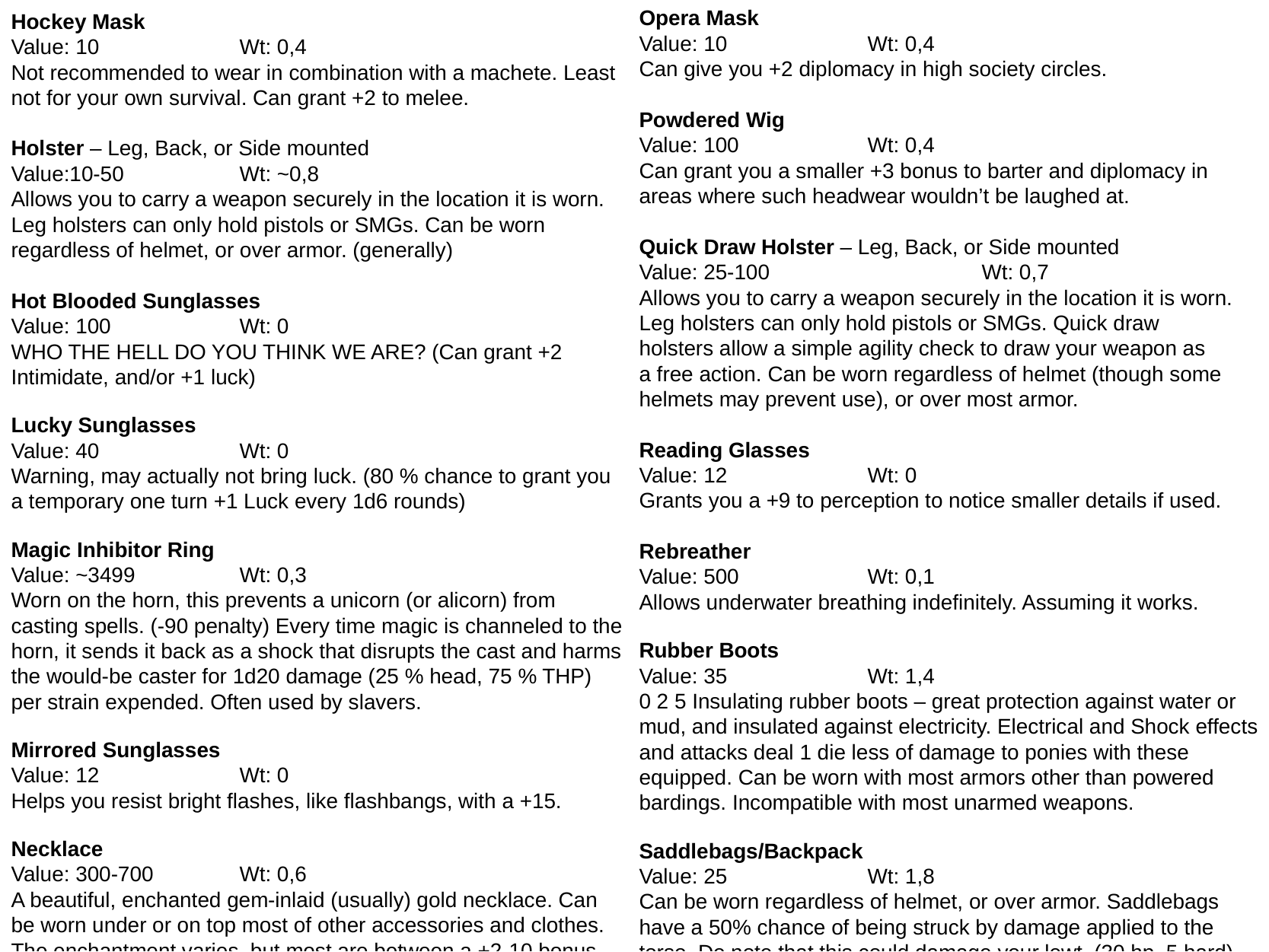

Opera Mask
Value: 10		Wt: 0,4
Can give you +2 diplomacy in high society circles.

Powdered Wig
Value: 100		Wt: 0,4
Can grant you a smaller +3 bonus to barter and diplomacy in areas where such headwear wouldn’t be laughed at.

Quick Draw Holster – Leg, Back, or Side mounted
Value: 25-100		Wt: 0,7
Allows you to carry a weapon securely in the location it is worn. Leg holsters can only hold pistols or SMGs. Quick draw
holsters allow a simple agility check to draw your weapon as
a free action. Can be worn regardless of helmet (though some helmets may prevent use), or over most armor.

Reading Glasses
Value: 12		Wt: 0
Grants you a +9 to perception to notice smaller details if used.

Rebreather
Value: 500		Wt: 0,1
Allows underwater breathing indefinitely. Assuming it works.

Rubber Boots
Value: 35		Wt: 1,4
0 2 5 Insulating rubber boots – great protection against water or
mud, and insulated against electricity. Electrical and Shock effects and attacks deal 1 die less of damage to ponies with these equipped. Can be worn with most armors other than powered bardings. Incompatible with most unarmed weapons.

Saddlebags/Backpack
Value: 25		Wt: 1,8
Can be worn regardless of helmet, or over armor. Saddlebags have a 50% chance of being struck by damage applied to the torso. Do note that this could damage your lewt. (30 hp, 5 hard)

Hockey Mask
Value: 10		Wt: 0,4
Not recommended to wear in combination with a machete. Least not for your own survival. Can grant +2 to melee.

Holster – Leg, Back, or Side mounted
Value:10-50		Wt: ~0,8
Allows you to carry a weapon securely in the location it is worn. Leg holsters can only hold pistols or SMGs. Can be worn regardless of helmet, or over armor. (generally)

Hot Blooded Sunglasses
Value: 100		Wt: 0
WHO THE HELL DO YOU THINK WE ARE? (Can grant +2 Intimidate, and/or +1 luck)

Lucky Sunglasses
Value: 40		Wt: 0
Warning, may actually not bring luck. (80 % chance to grant you a temporary one turn +1 Luck every 1d6 rounds)

Magic Inhibitor Ring
Value: ~3499	Wt: 0,3
Worn on the horn, this prevents a unicorn (or alicorn) from casting spells. (-90 penalty) Every time magic is channeled to the horn, it sends it back as a shock that disrupts the cast and harms the would-be caster for 1d20 damage (25 % head, 75 % THP) per strain expended. Often used by slavers.

Mirrored Sunglasses
Value: 12		Wt: 0
Helps you resist bright flashes, like flashbangs, with a +15.

Necklace
Value: 300-700	Wt: 0,6
A beautiful, enchanted gem-inlaid (usually) gold necklace. Can be worn under or on top most of other accessories and clothes. The enchantment varies, but most are between a +2-10 bonus.